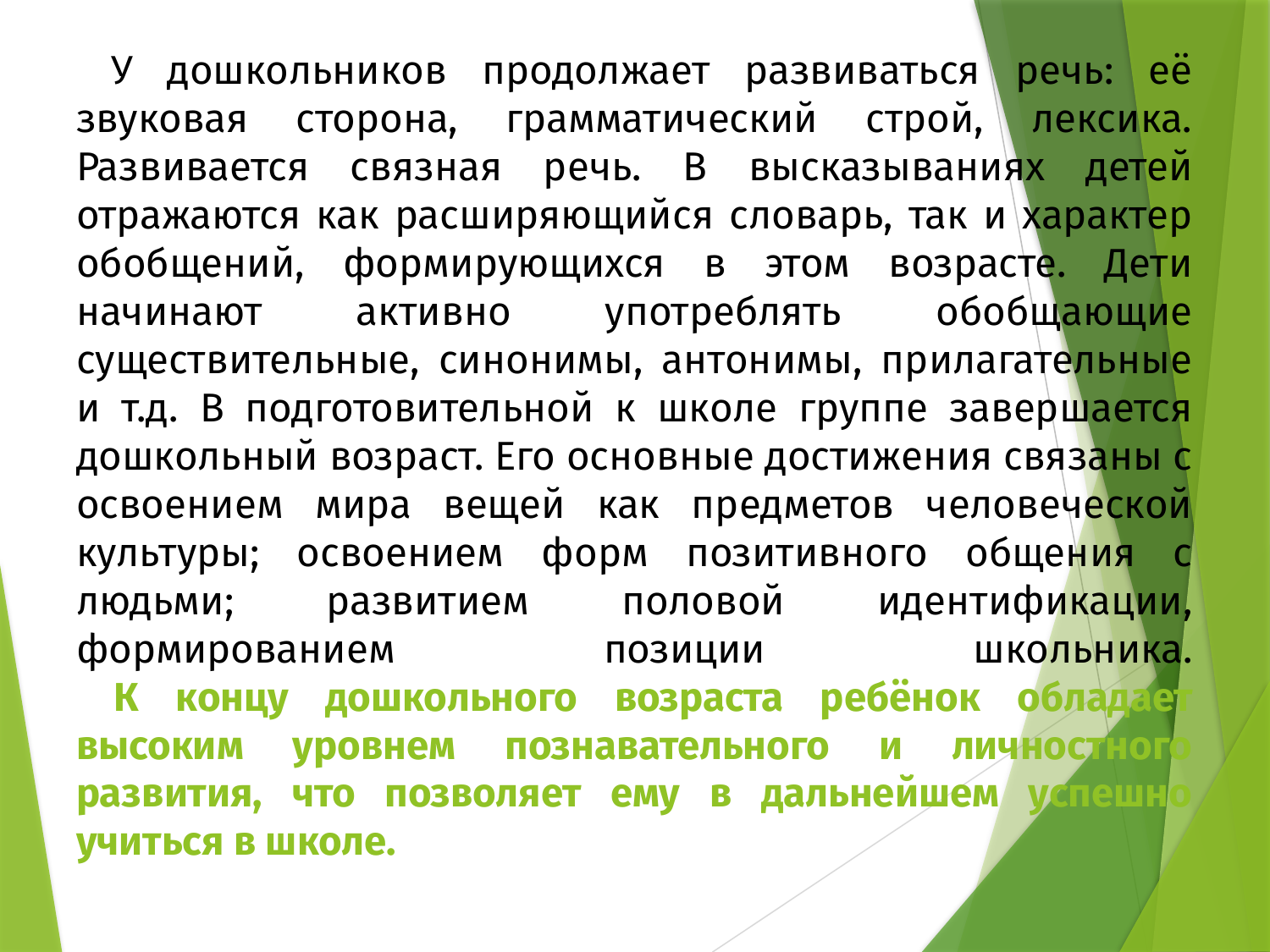

# У дошкольников продолжает развиваться речь: её звуковая сторона, грамматический строй, лексика. Развивается связная речь. В высказываниях детей отражаются как расширяющийся словарь, так и характер обобщений, формирующихся в этом возрасте. Дети начинают активно употреблять обобщающие существительные, синонимы, антонимы, прилагательные и т.д. В подготовительной к школе группе завершается дошкольный возраст. Его основные достижения связаны с освоением мира вещей как предметов человеческой культуры; освоением форм позитивного общения с людьми; развитием половой идентификации, формированием позиции школьника. К концу дошкольного возраста ребёнок обладает высоким уровнем познавательного и личностного развития, что позволяет ему в дальнейшем успешно учиться в школе.